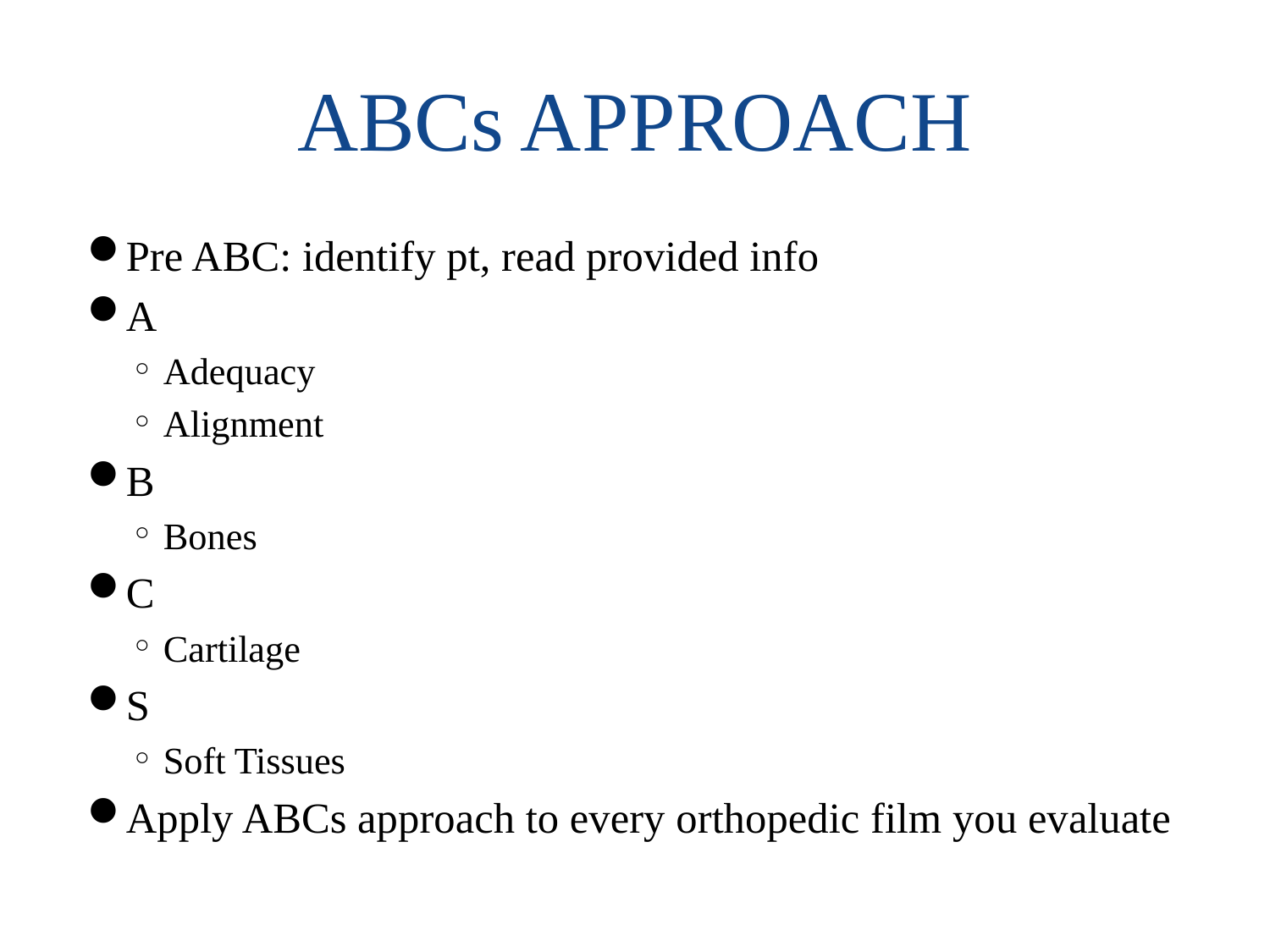

# ABCs APPROACH
Pre ABC: identify pt, read provided info
A
Adequacy
Alignment
B
Bones
C
Cartilage
S
Soft Tissues
Apply ABCs approach to every orthopedic film you evaluate